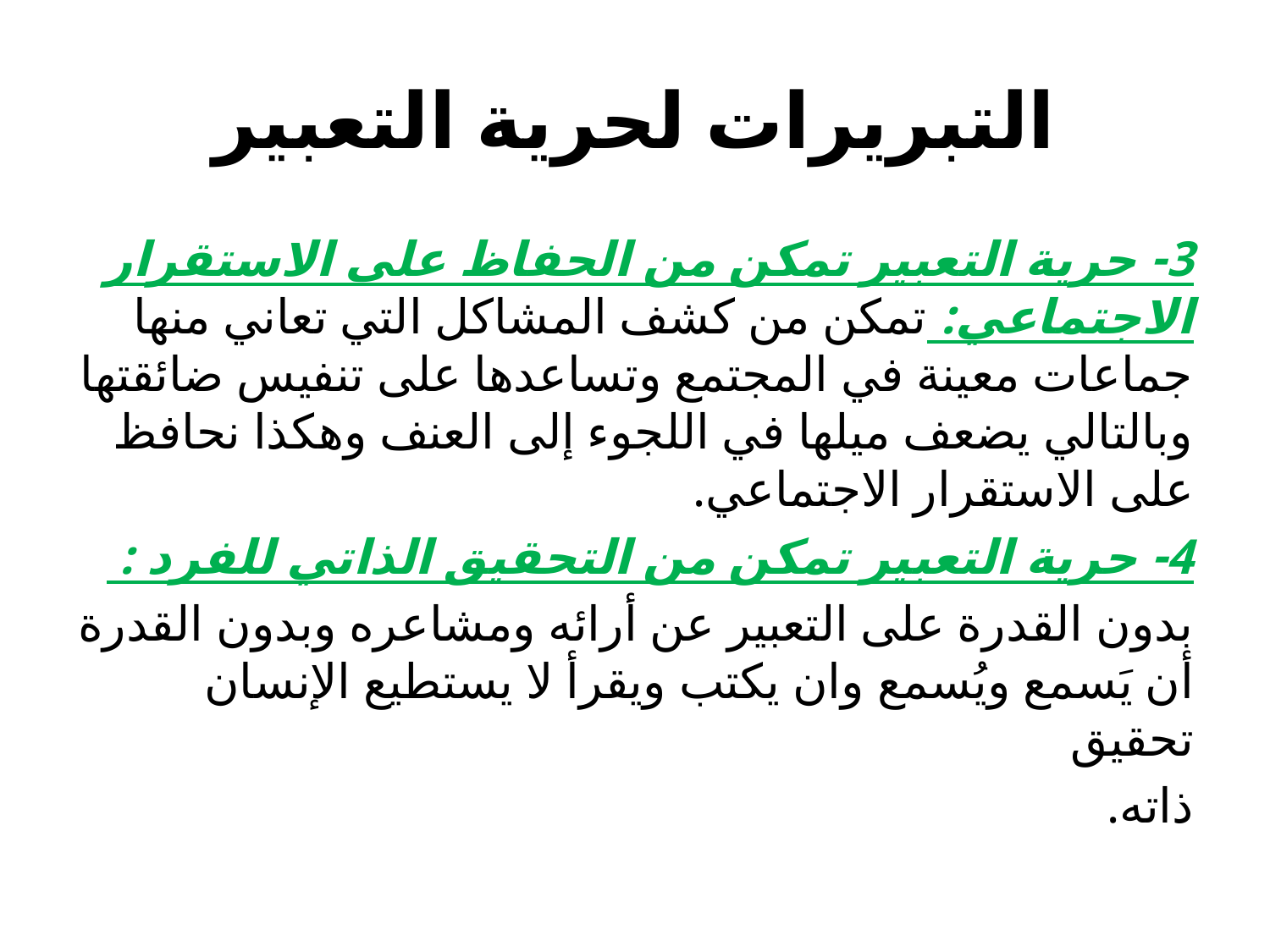

# التبريرات لحرية التعبير
3- حرية التعبير تمكن من الحفاظ على الاستقرار الاجتماعي: تمكن من كشف المشاكل التي تعاني منها جماعات معينة في المجتمع وتساعدها على تنفيس ضائقتها وبالتالي يضعف ميلها في اللجوء إلى العنف وهكذا نحافظ على الاستقرار الاجتماعي.
4- حرية التعبير تمكن من التحقيق الذاتي للفرد :
بدون القدرة على التعبير عن أرائه ومشاعره وبدون القدرة أن يَسمع ويُسمع وان يكتب ويقرأ لا يستطيع الإنسان تحقيق
ذاته.